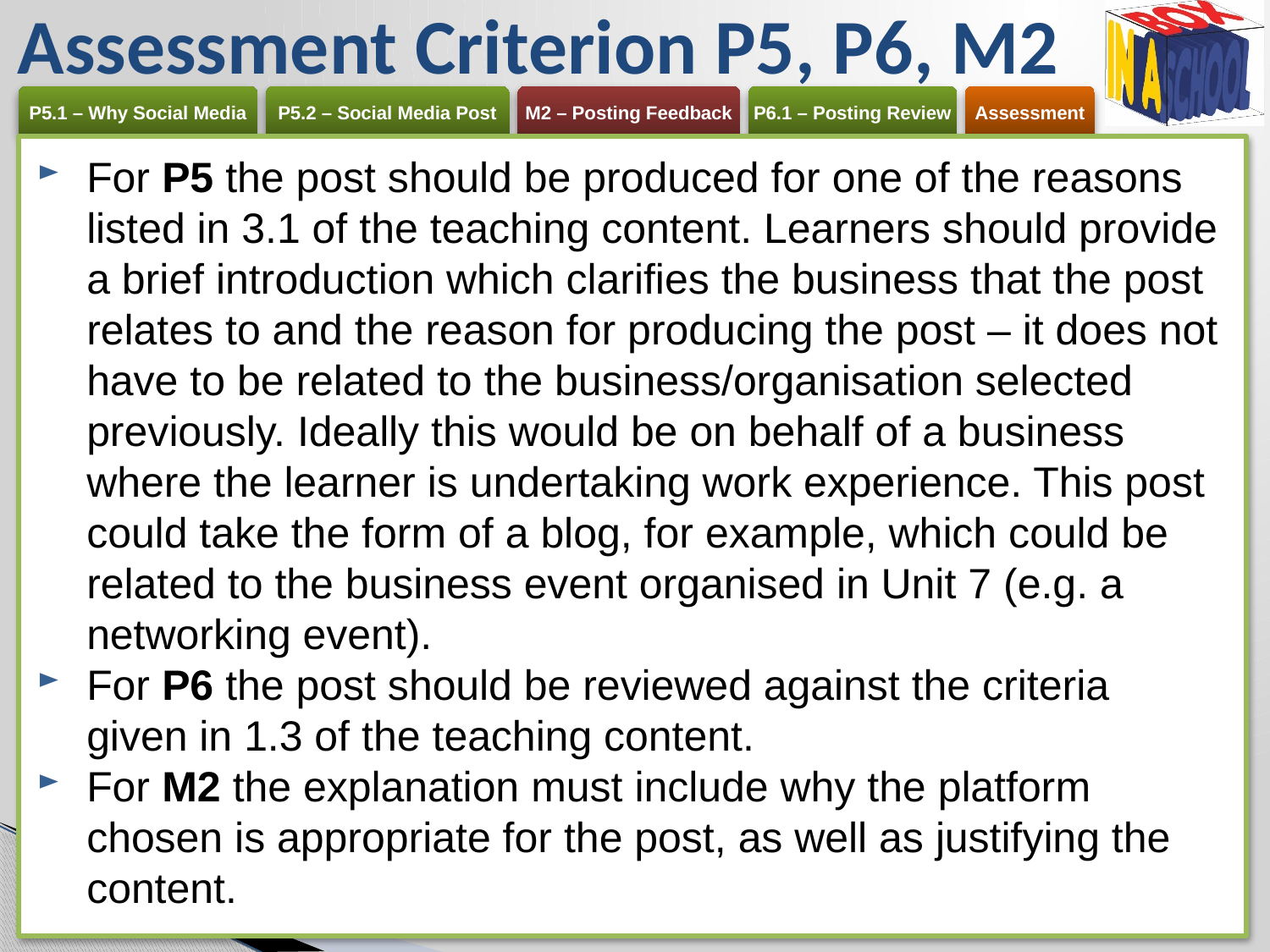

Assessment Criterion P5, P6, M2
For P5 the post should be produced for one of the reasons listed in 3.1 of the teaching content. Learners should provide a brief introduction which clarifies the business that the post relates to and the reason for producing the post – it does not have to be related to the business/organisation selected previously. Ideally this would be on behalf of a business where the learner is undertaking work experience. This post could take the form of a blog, for example, which could be related to the business event organised in Unit 7 (e.g. a networking event).
For P6 the post should be reviewed against the criteria given in 1.3 of the teaching content.
For M2 the explanation must include why the platform chosen is appropriate for the post, as well as justifying the content.